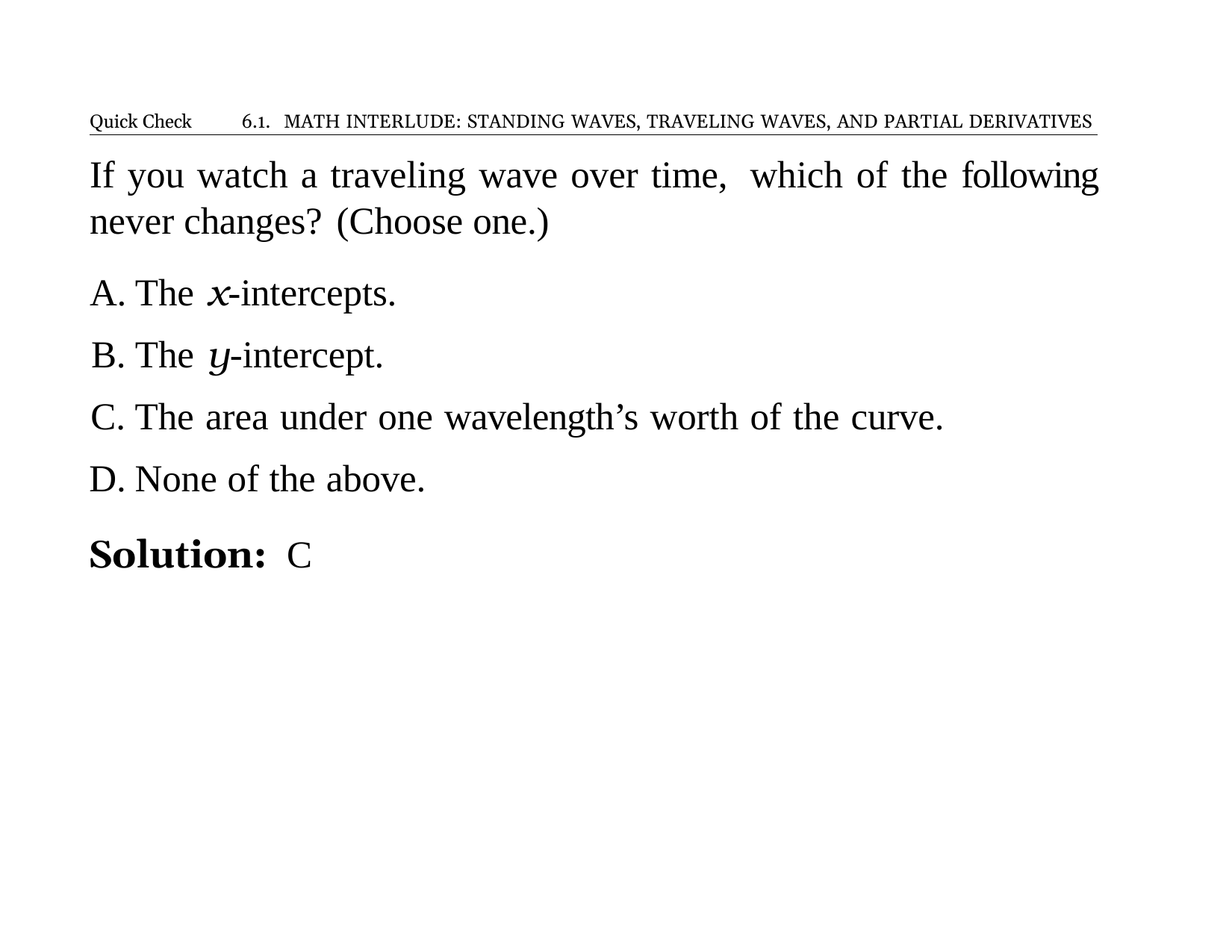

Quick Check	6.1.  MATH INTERLUDE: STANDING WAVES, TRAVELING WAVES, AND PARTIAL DERIVATIVES

# If you watch a traveling wave over time,	which of the following never changes?	(Choose one.)
The x-intercepts.
The y-intercept.
The area under one wavelength’s worth of the curve.
None of the above.
Solution:	C